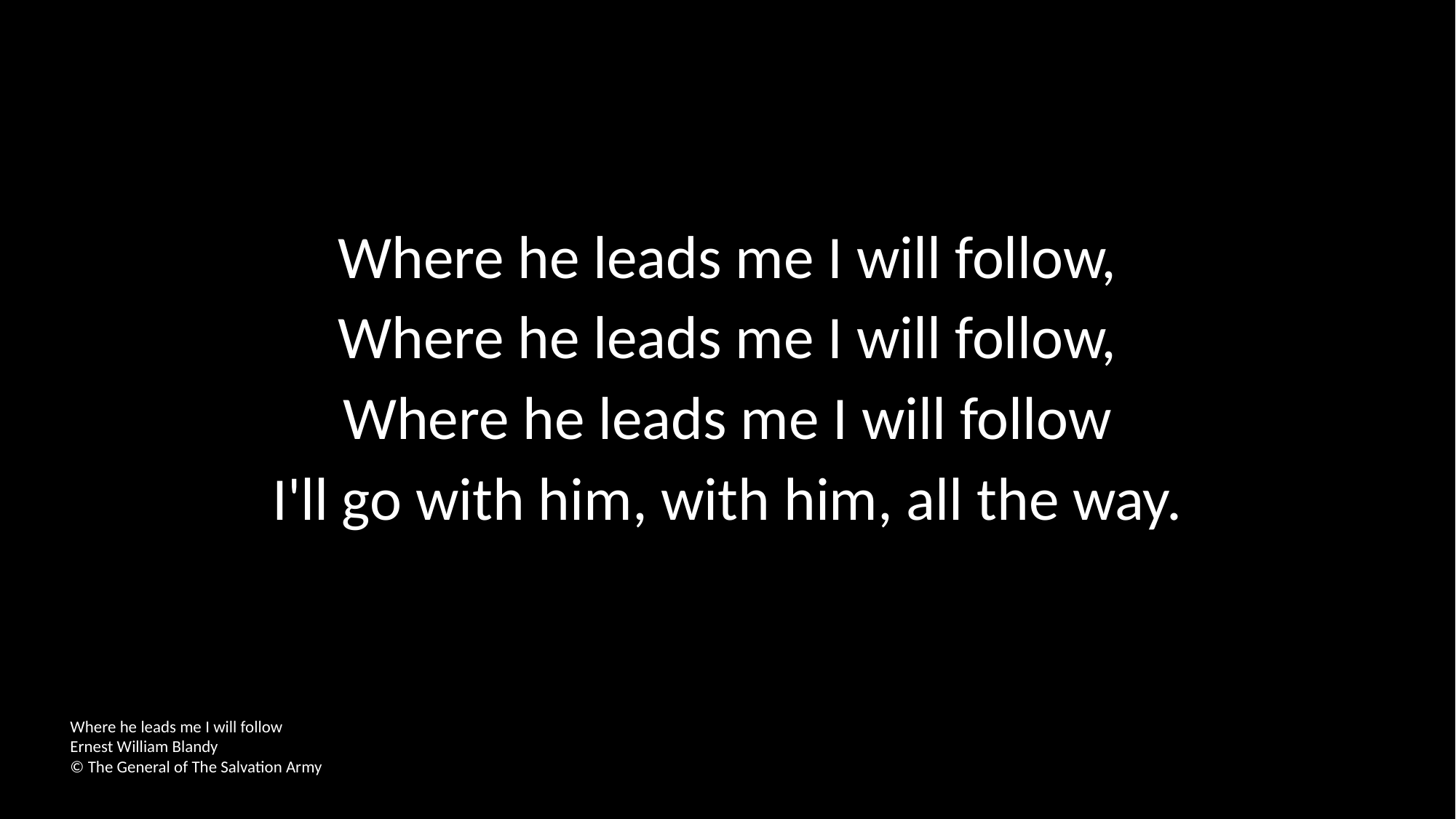

Where he leads me I will follow,
Where he leads me I will follow,
Where he leads me I will follow
I'll go with him, with him, all the way.
Where he leads me I will follow
Ernest William Blandy
© The General of The Salvation Army